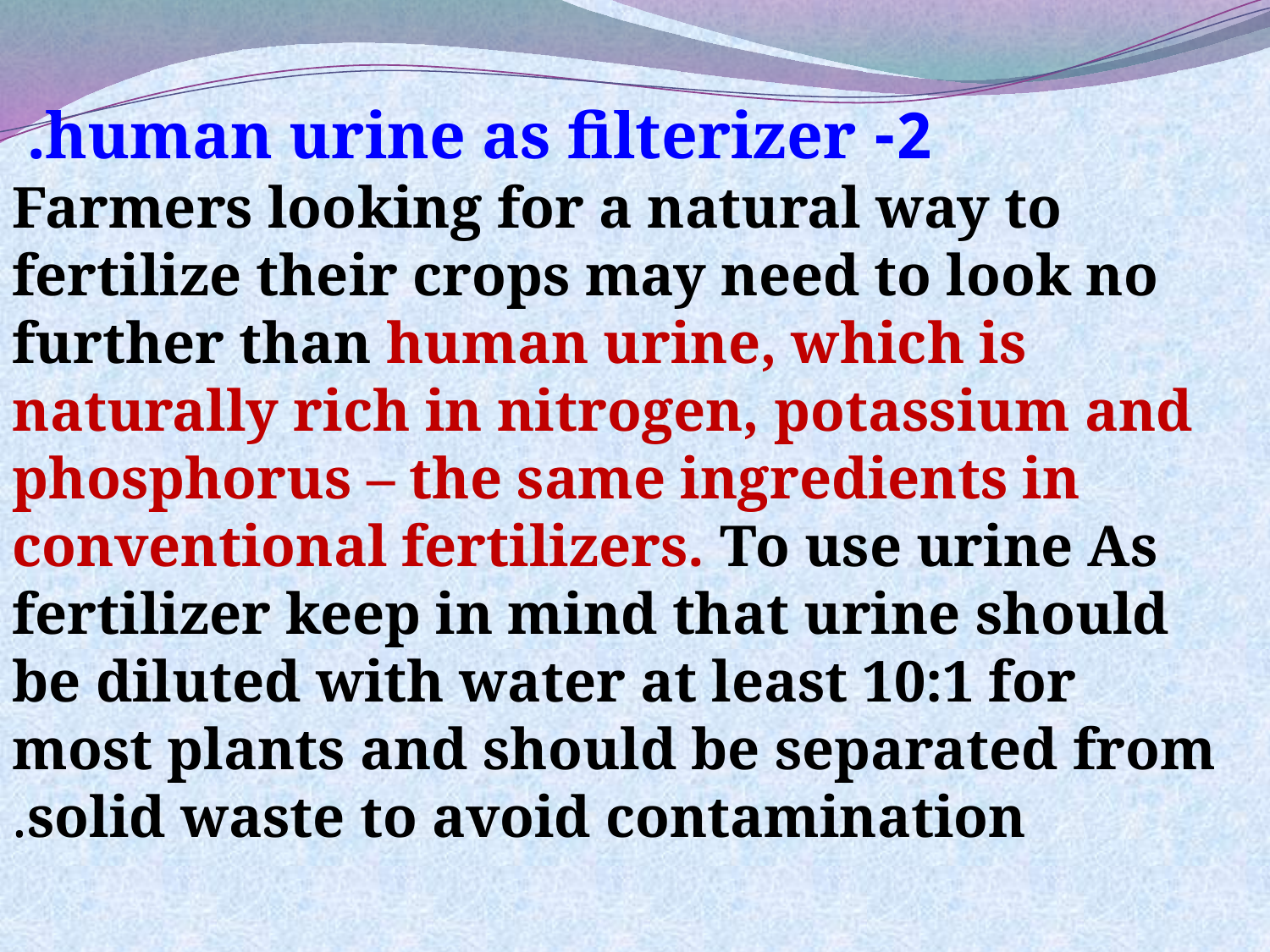

2- human urine as filterizer.
Farmers looking for a natural way to fertilize their crops may need to look no further than human urine, which is naturally rich in nitrogen, potassium and phosphorus – the same ingredients in conventional fertilizers. To use urine As fertilizer keep in mind that urine should be diluted with water at least 10:1 for most plants and should be separated from solid waste to avoid contamination.